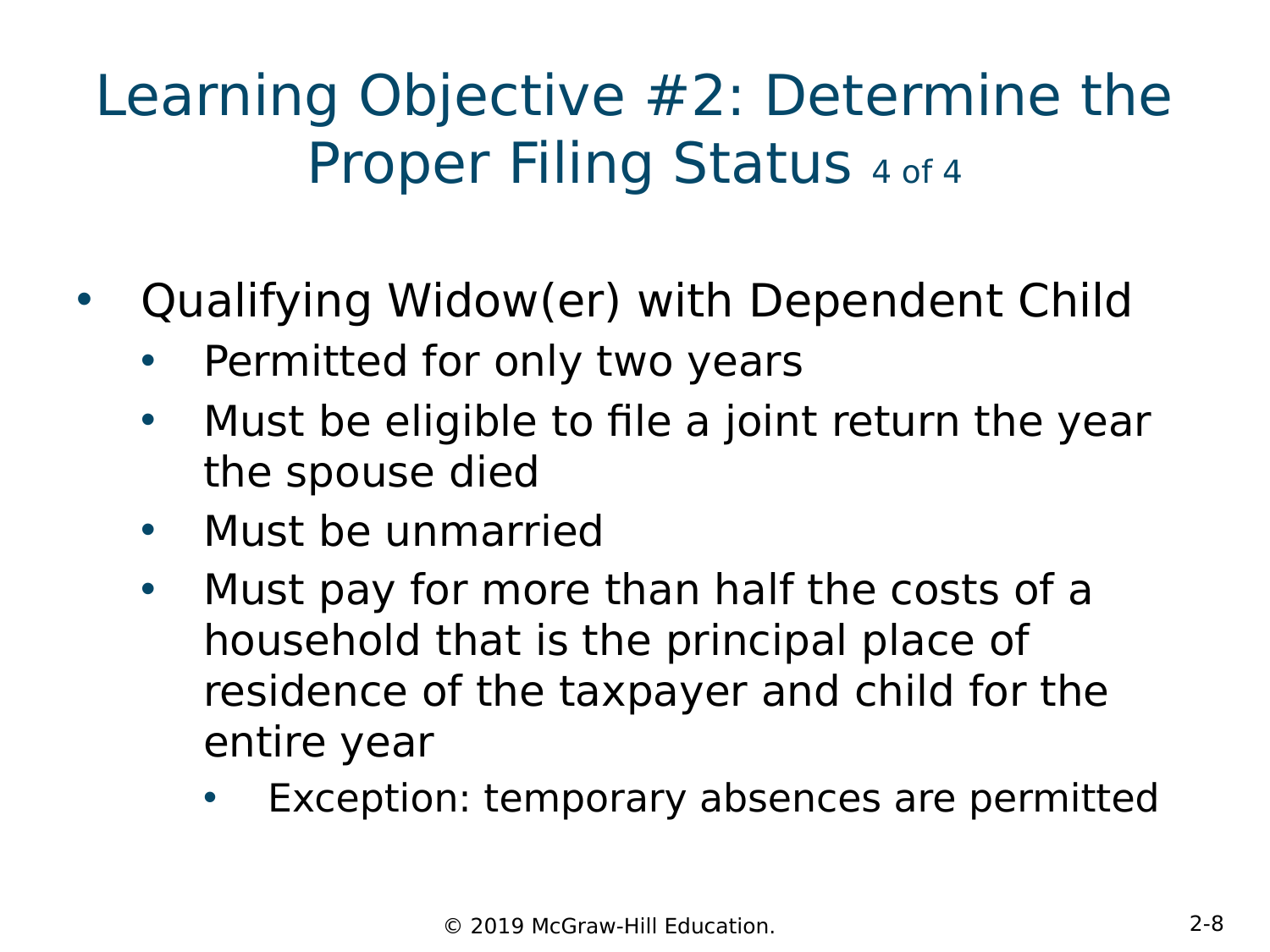

# Learning Objective #2: Determine the Proper Filing Status 4 of 4
Qualifying Widow(er) with Dependent Child
Permitted for only two years
Must be eligible to file a joint return the year the spouse died
Must be unmarried
Must pay for more than half the costs of a household that is the principal place of residence of the taxpayer and child for the entire year
Exception: temporary absences are permitted